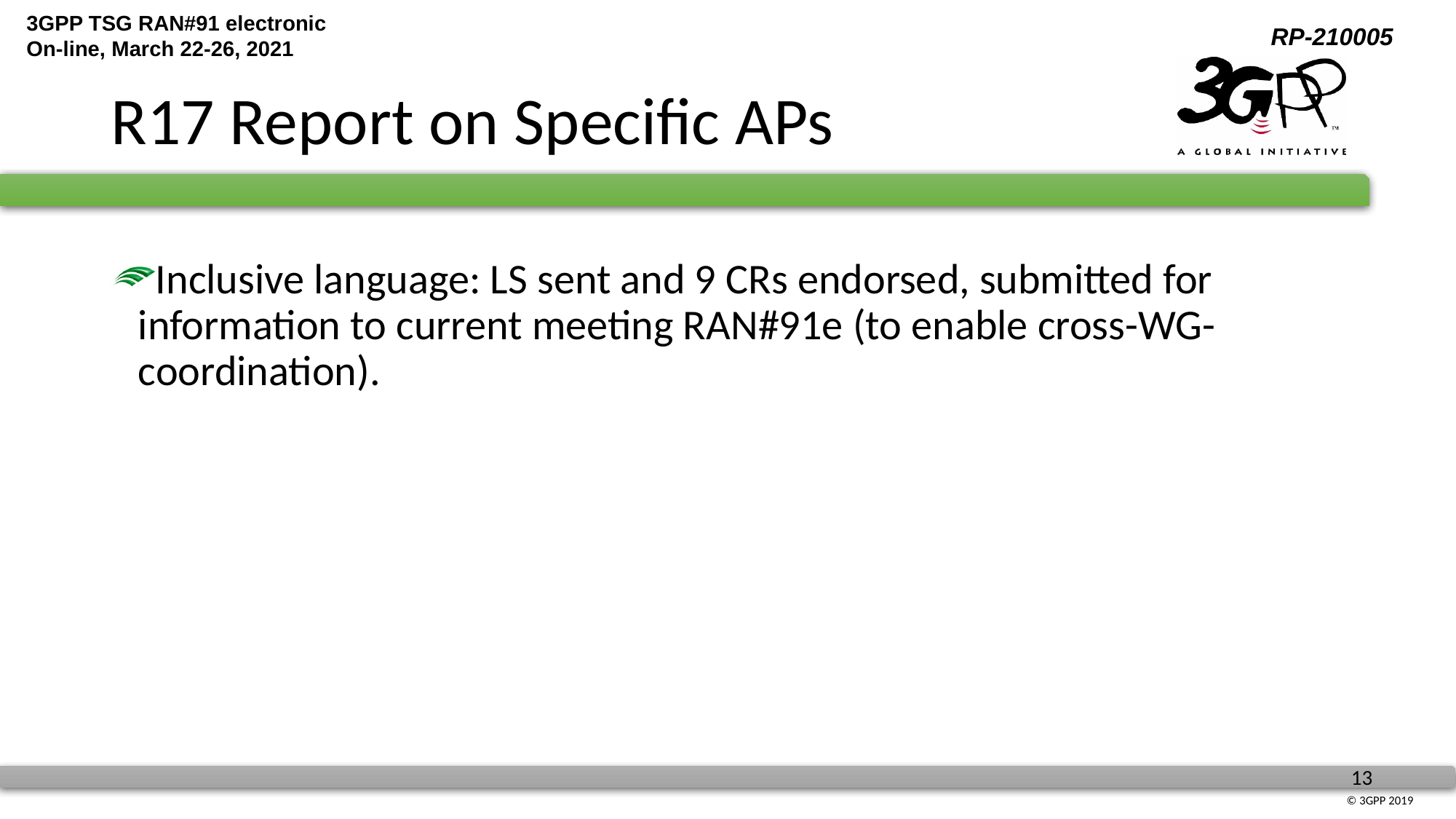

# R17 Report on Specific APs
Inclusive language: LS sent and 9 CRs endorsed, submitted for information to current meeting RAN#91e (to enable cross-WG-coordination).